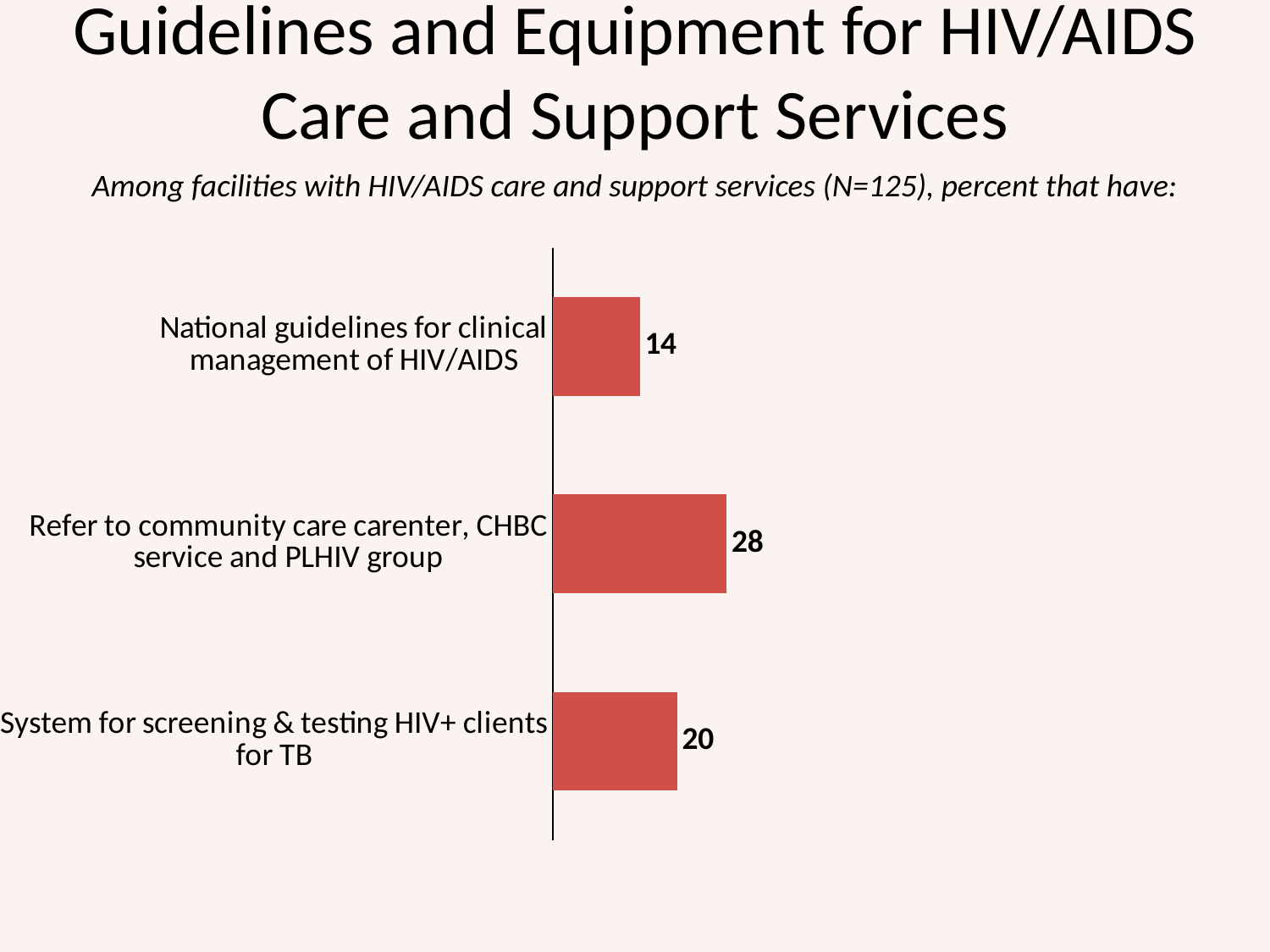

Guidelines and Equipment for HIV/AIDS Care and Support Services
Among facilities with HIV/AIDS care and support services (N=125), percent that have:

### Chart

| Category | Series 1 |
|---|---|
| System for screening & testing HIV+ clients for TB | 20.0 |
| Refer to community care carenter, CHBC service and PLHIV group | 28.0 |
| National guidelines for clinical management of HIV/AIDS | 14.0 |